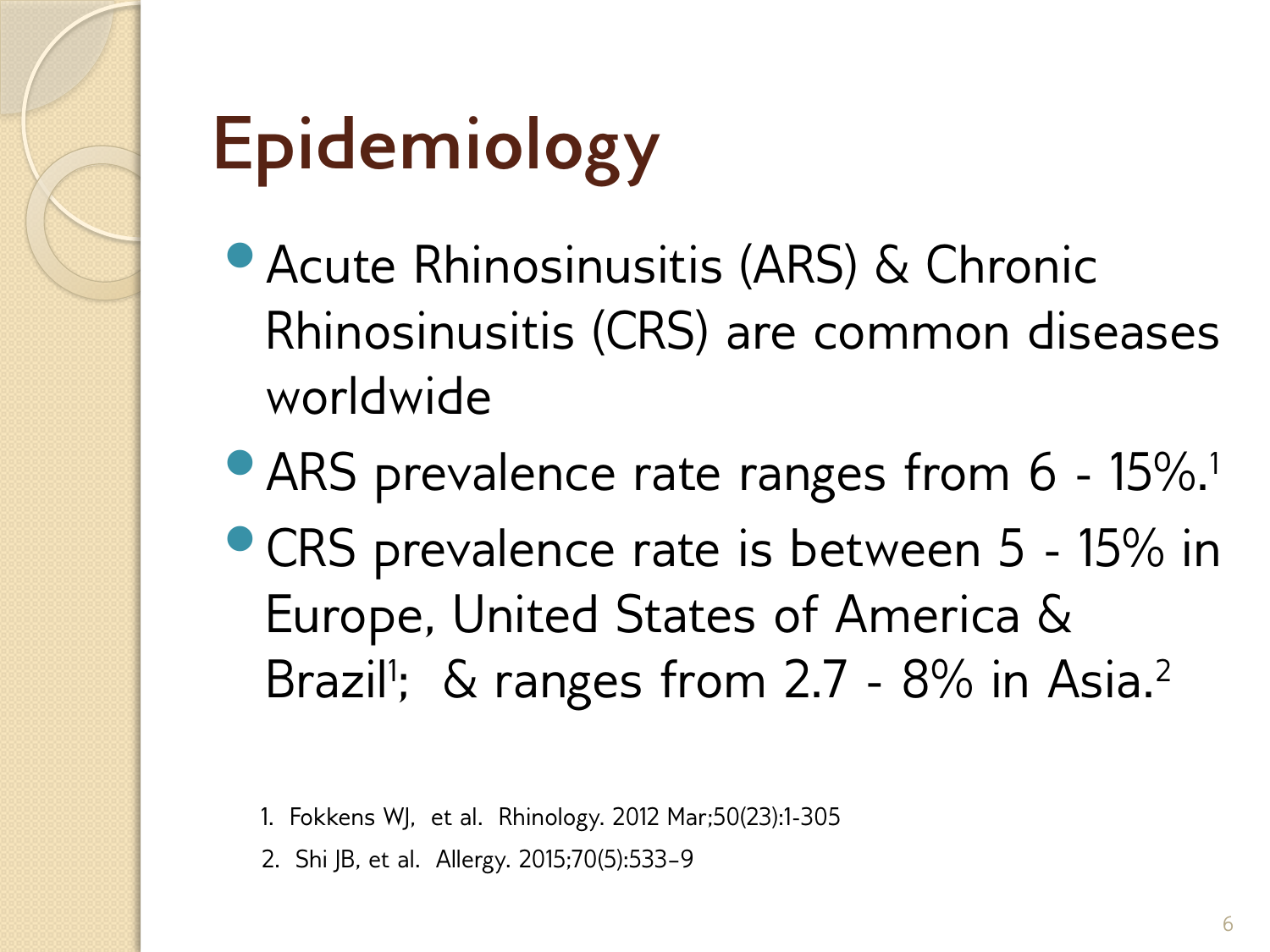

# Epidemiology
Acute Rhinosinusitis (ARS) & Chronic Rhinosinusitis (CRS) are common diseases worldwide
ARS prevalence rate ranges from 6 - 15%.1
CRS prevalence rate is between 5 - 15% in Europe, United States of America & Brazil1;  & ranges from 2.7 - 8% in Asia.2

    1.  Fokkens WJ,  et al.  Rhinology. 2012 Mar;50(23):1-305
     2.  Shi JB, et al.  Allergy. 2015;70(5):533–9
6